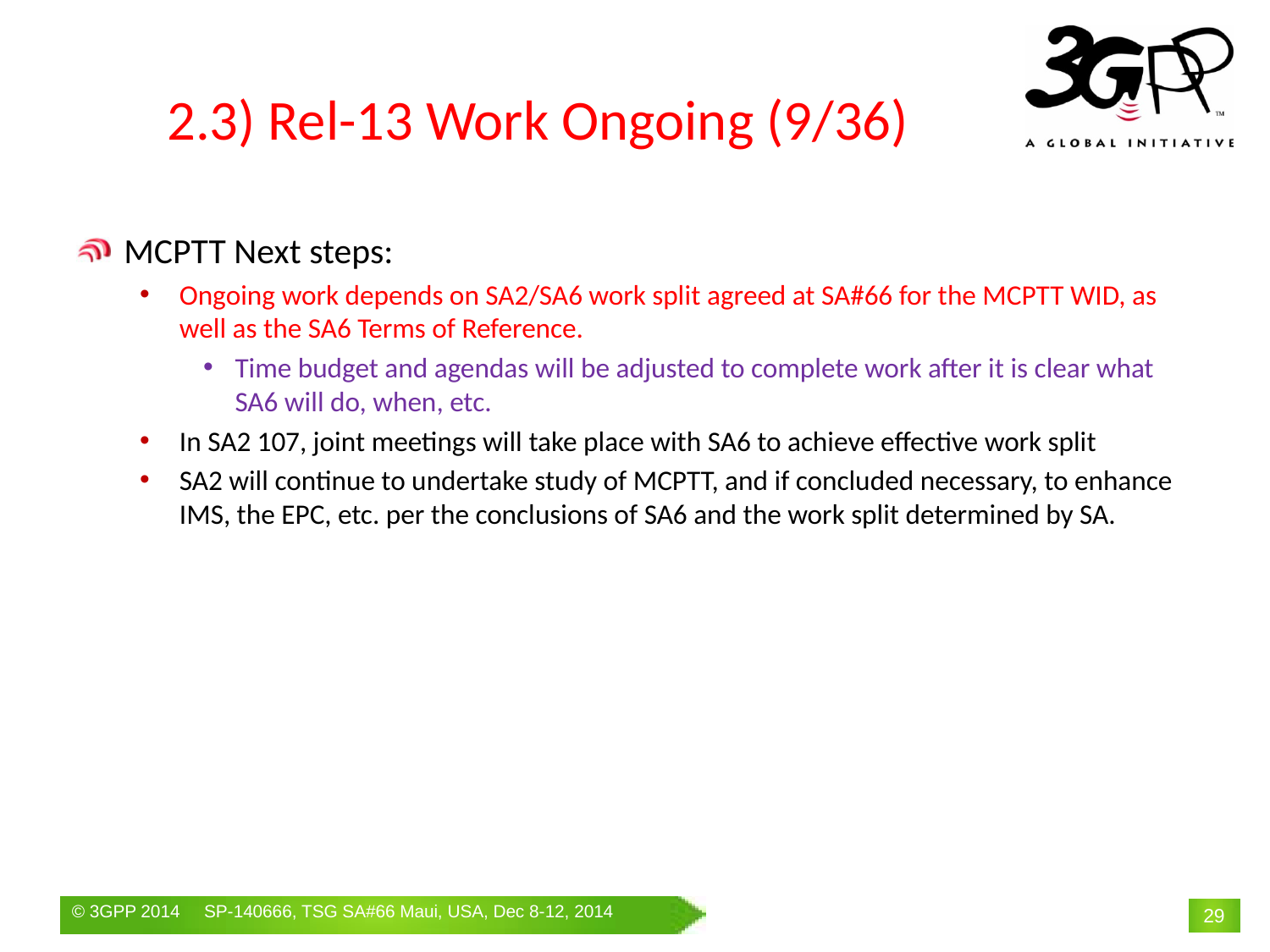

# 2.3) Rel-13 Work Ongoing (9/36)
MCPTT Next steps:
Ongoing work depends on SA2/SA6 work split agreed at SA#66 for the MCPTT WID, as well as the SA6 Terms of Reference.
Time budget and agendas will be adjusted to complete work after it is clear what SA6 will do, when, etc.
In SA2 107, joint meetings will take place with SA6 to achieve effective work split
SA2 will continue to undertake study of MCPTT, and if concluded necessary, to enhance IMS, the EPC, etc. per the conclusions of SA6 and the work split determined by SA.